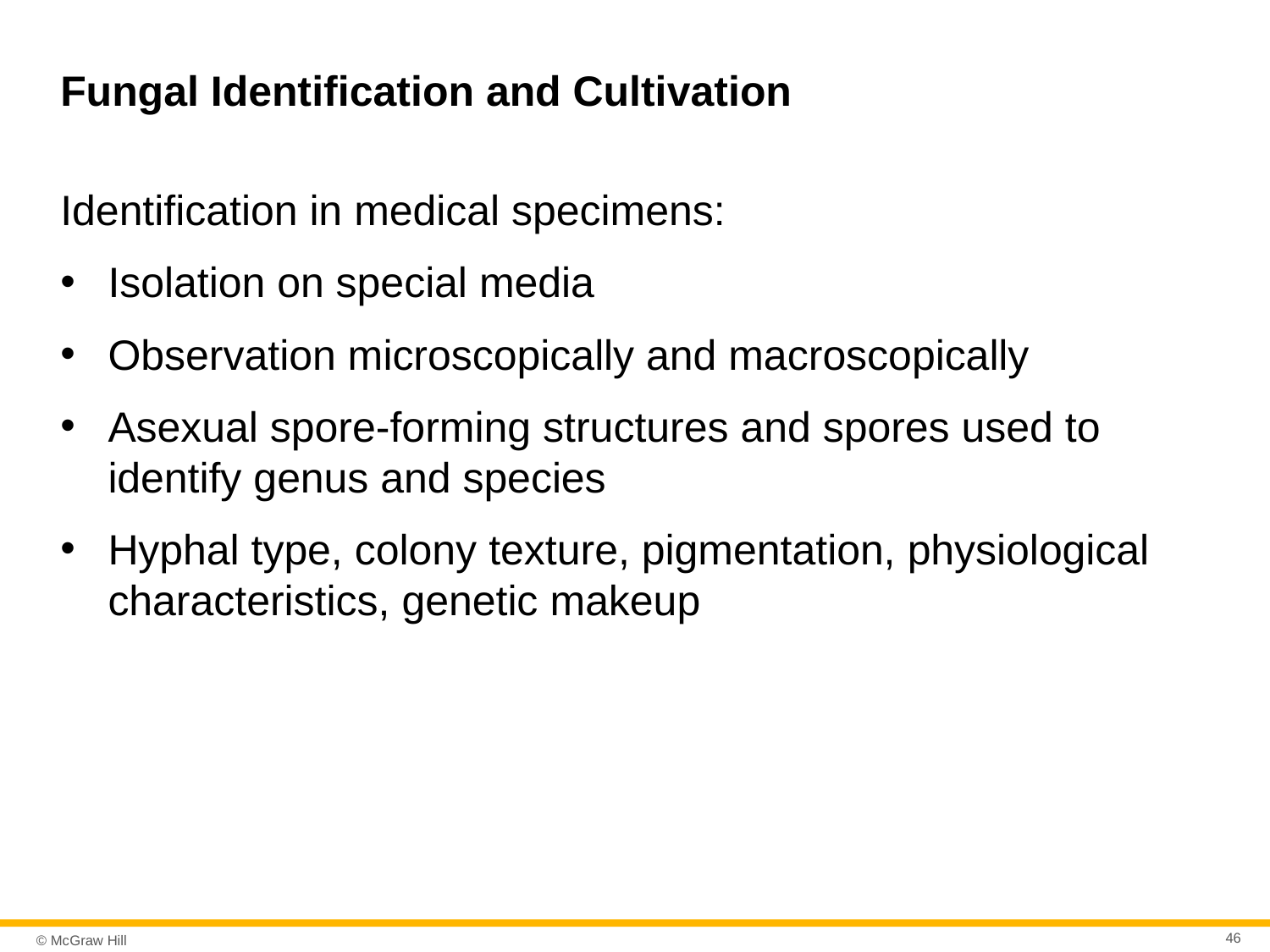

# Fungal Identification and Cultivation
Identification in medical specimens:
Isolation on special media
Observation microscopically and macroscopically
Asexual spore-forming structures and spores used to identify genus and species
Hyphal type, colony texture, pigmentation, physiological characteristics, genetic makeup